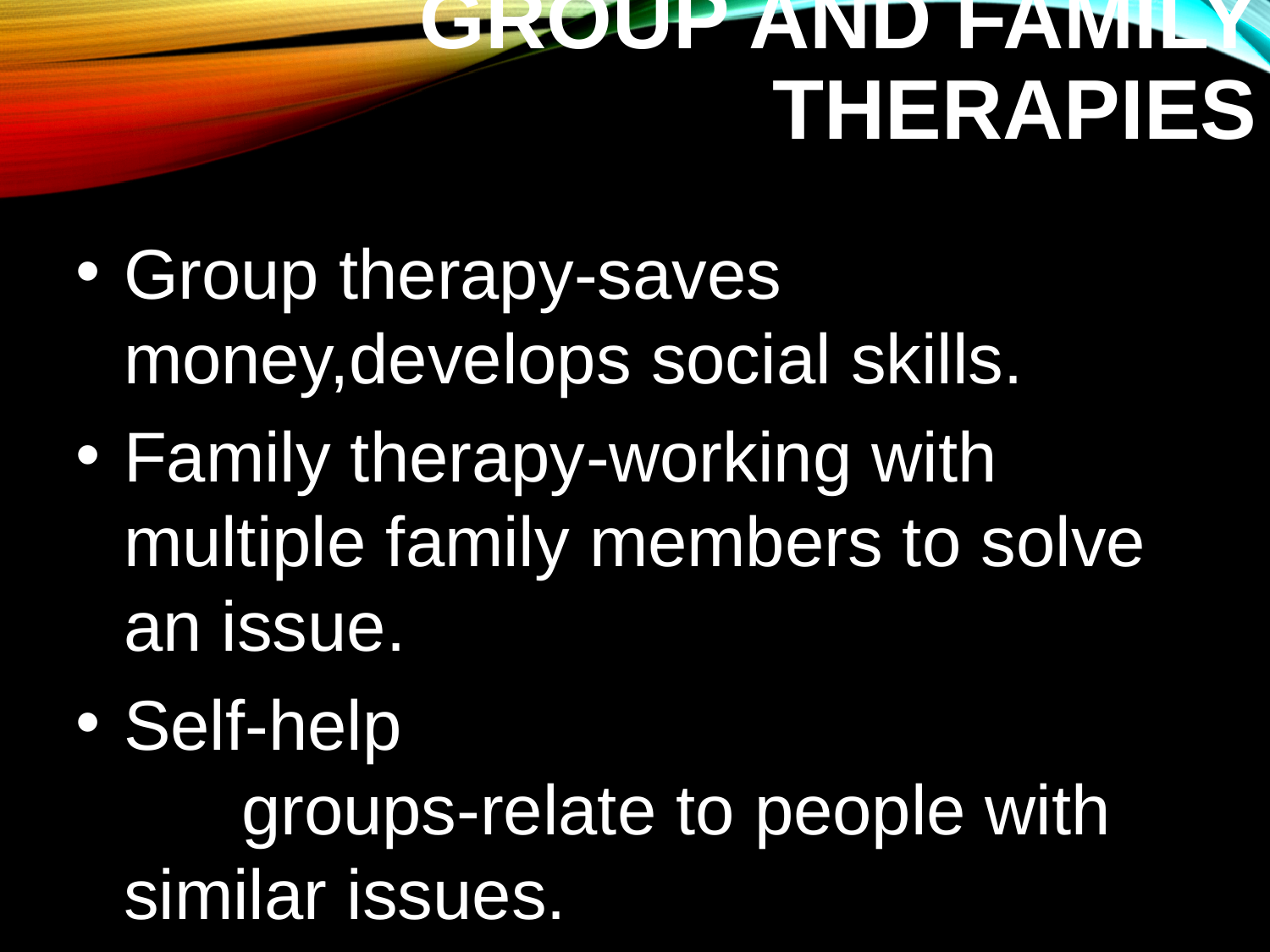

# Group and Family Therapies
Group therapy-saves money,develops social skills.
Family therapy-working with multiple family members to solve an issue.
Self-help                                               groups-relate to people with similar issues.